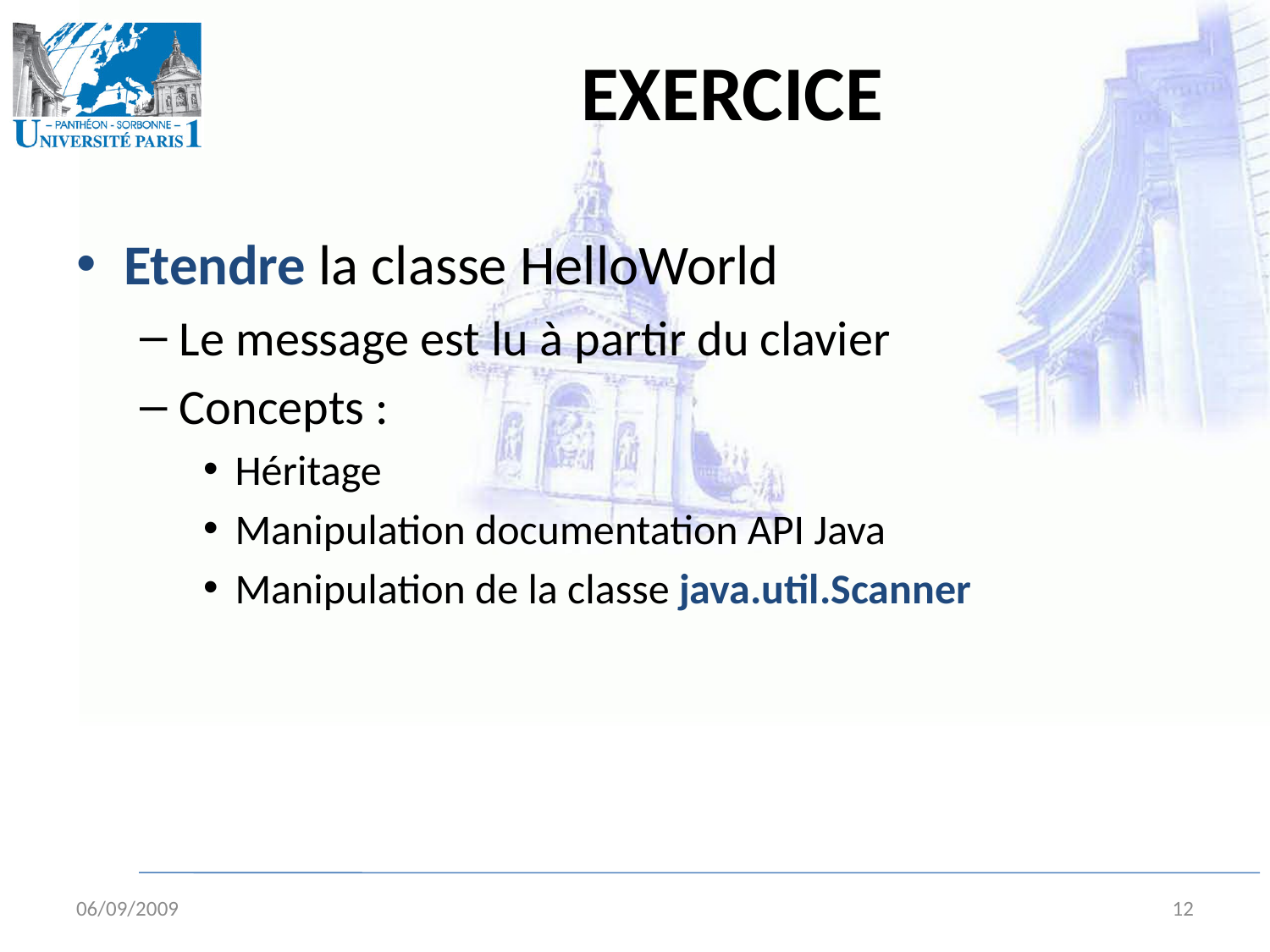

# Exercice
Etendre la classe HelloWorld
Le message est lu à partir du clavier
Concepts :
Héritage
Manipulation documentation API Java
Manipulation de la classe java.util.Scanner
06/09/2009
12